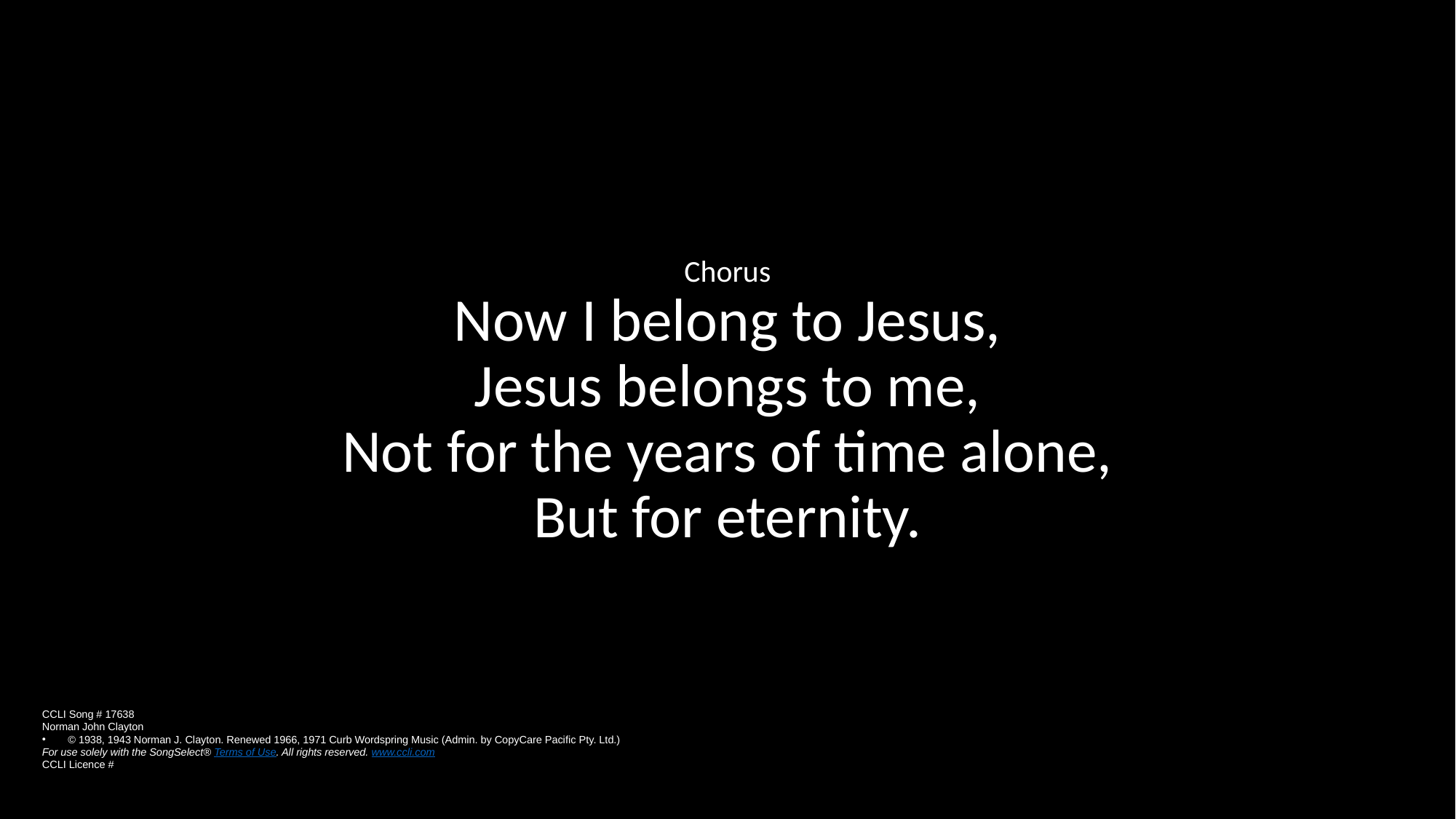

Chorus
Now I belong to Jesus,
Jesus belongs to me,
Not for the years of time alone,
But for eternity.
CCLI Song # 17638
Norman John Clayton
© 1938, 1943 Norman J. Clayton. Renewed 1966, 1971 Curb Wordspring Music (Admin. by CopyCare Pacific Pty. Ltd.)
For use solely with the SongSelect® Terms of Use. All rights reserved. www.ccli.com
CCLI Licence #